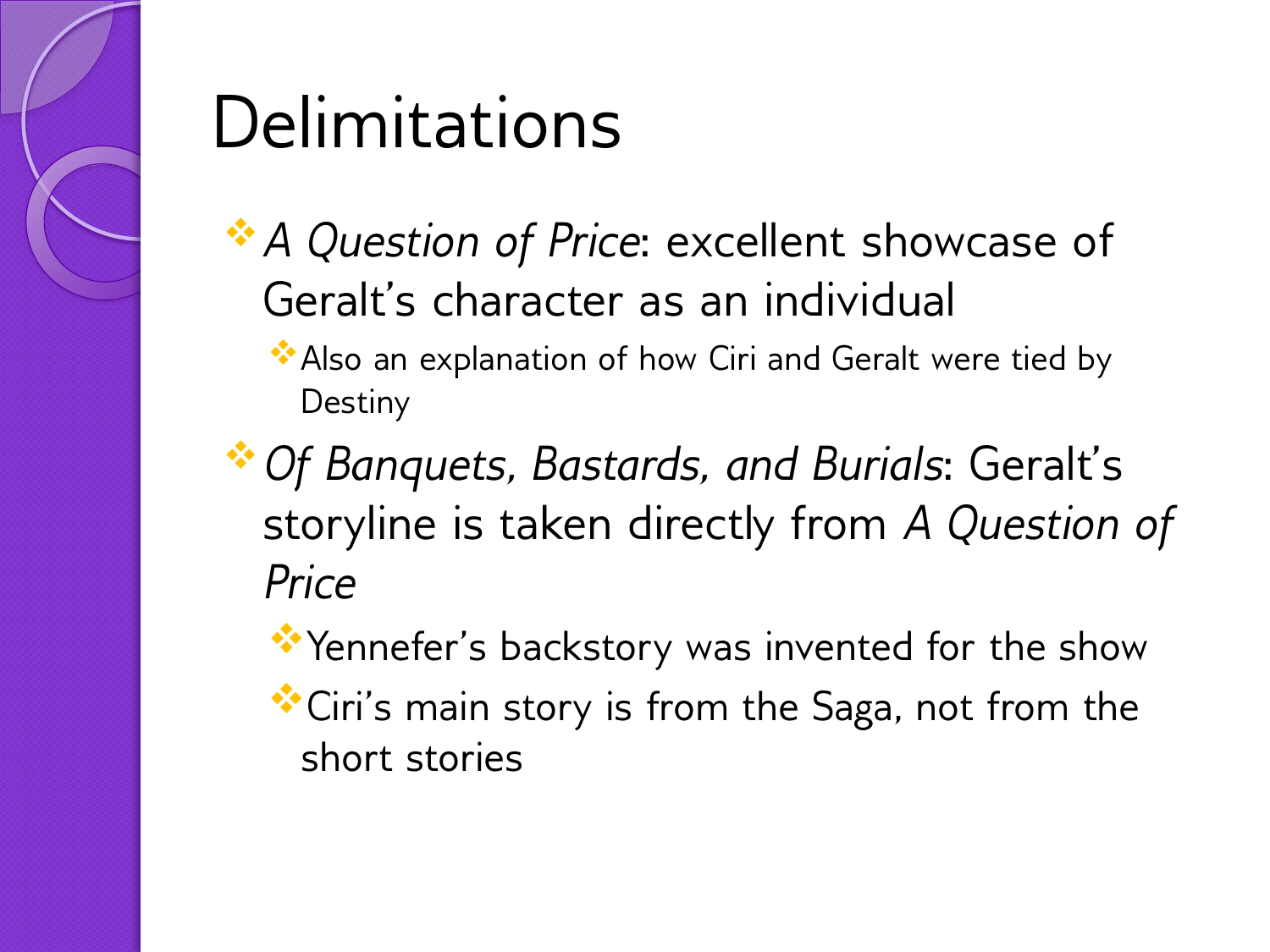

# Delimitations
A Question of Price: excellent showcase of Geralt’s character as an individual
Also an explanation of how Ciri and Geralt were tied by Destiny
Of Banquets, Bastards, and Burials: Geralt’s storyline is taken directly from A Question of Price
Yennefer’s backstory was invented for the show
Ciri’s main story is from the Saga, not from the short stories